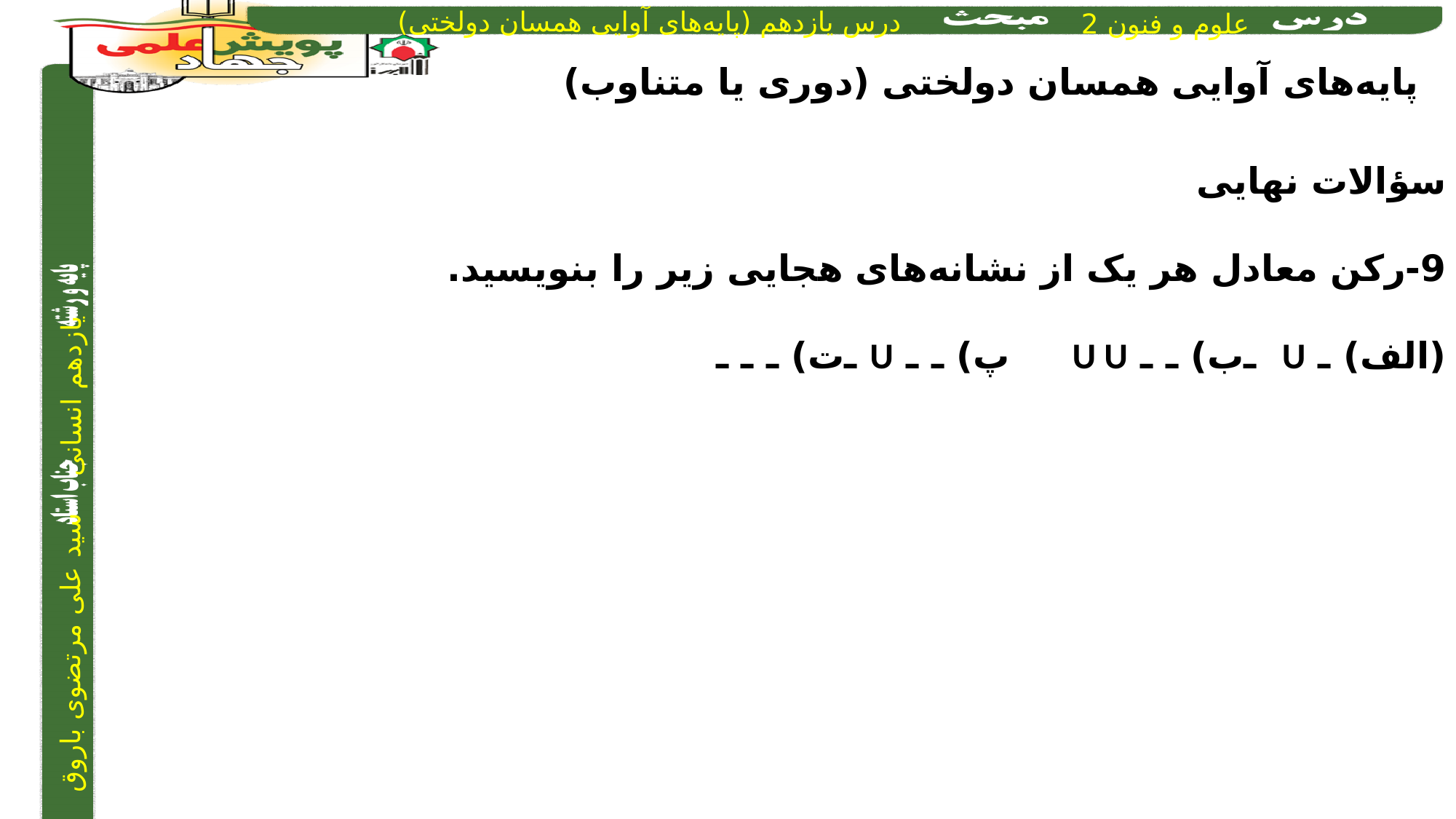

پایه‌های آوایی همسان دولختی (دوری یا متناوب)
سؤالات نهایی
9-رکن معادل هر یک از نشانه‌های هجایی زیر را بنویسید.
(الف) ـ U  ـ	ب) ـ ـ U U 		پ) ـ ـ U ـ	ت) ـ ـ ـ